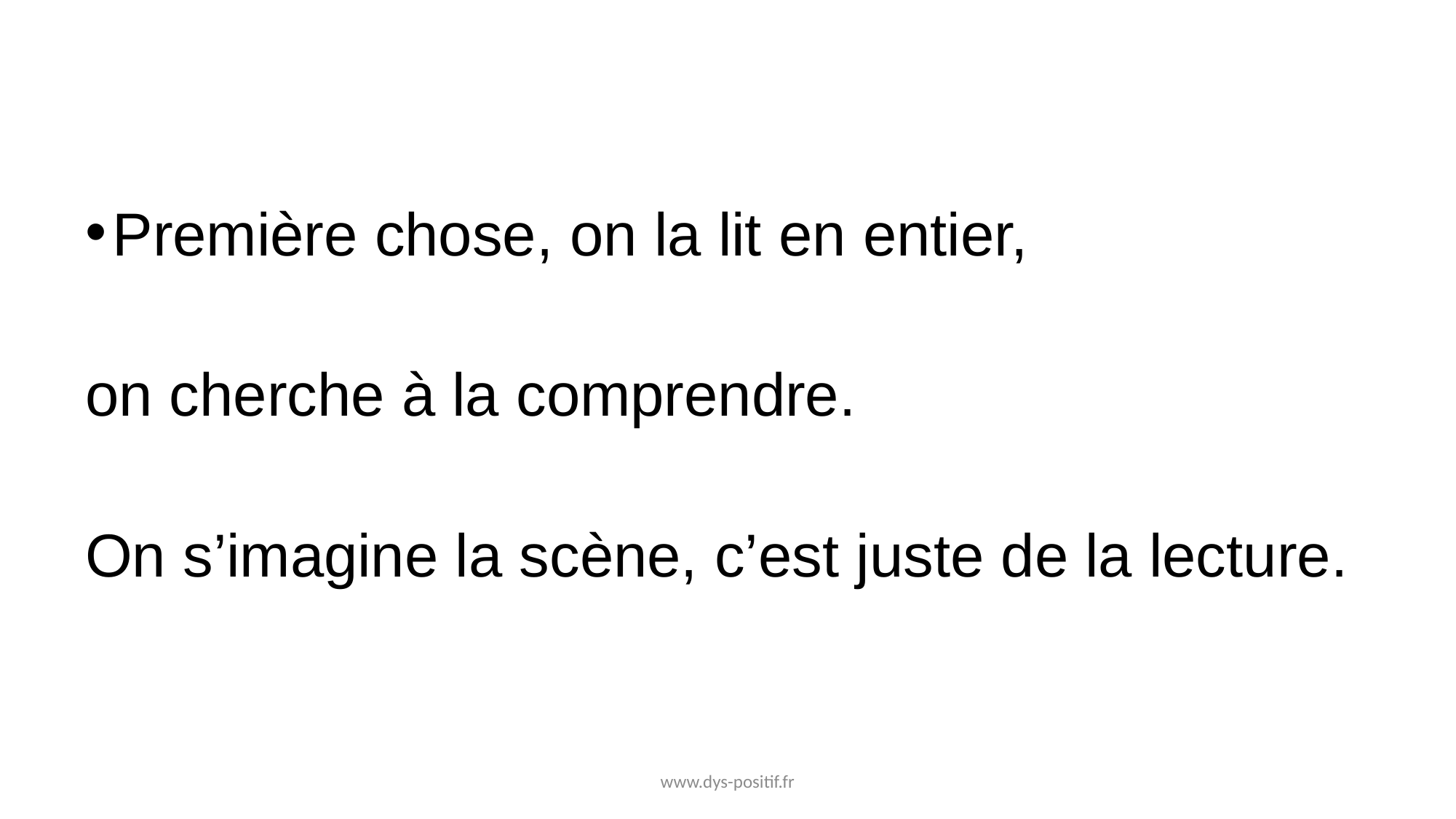

Première chose, on la lit en entier,
on cherche à la comprendre.
On s’imagine la scène, c’est juste de la lecture.
www.dys-positif.fr